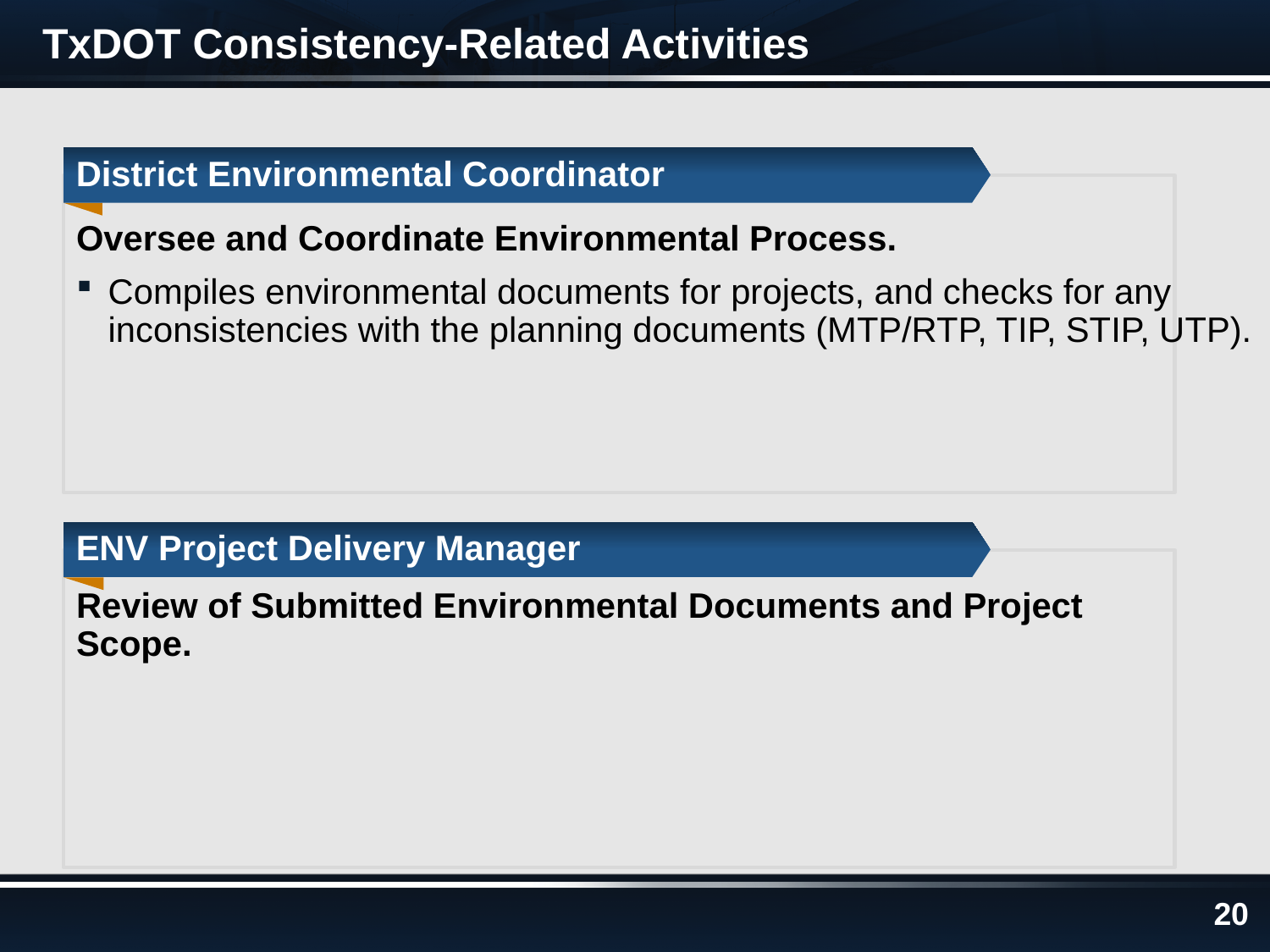

# TxDOT Consistency-Related Activities
District Environmental Coordinator

Oversee and Coordinate Environmental Process.
Compiles environmental documents for projects, and checks for any inconsistencies with the planning documents (MTP/RTP, TIP, STIP, UTP).
ENV Project Delivery Manager

Review of Submitted Environmental Documents and Project Scope.